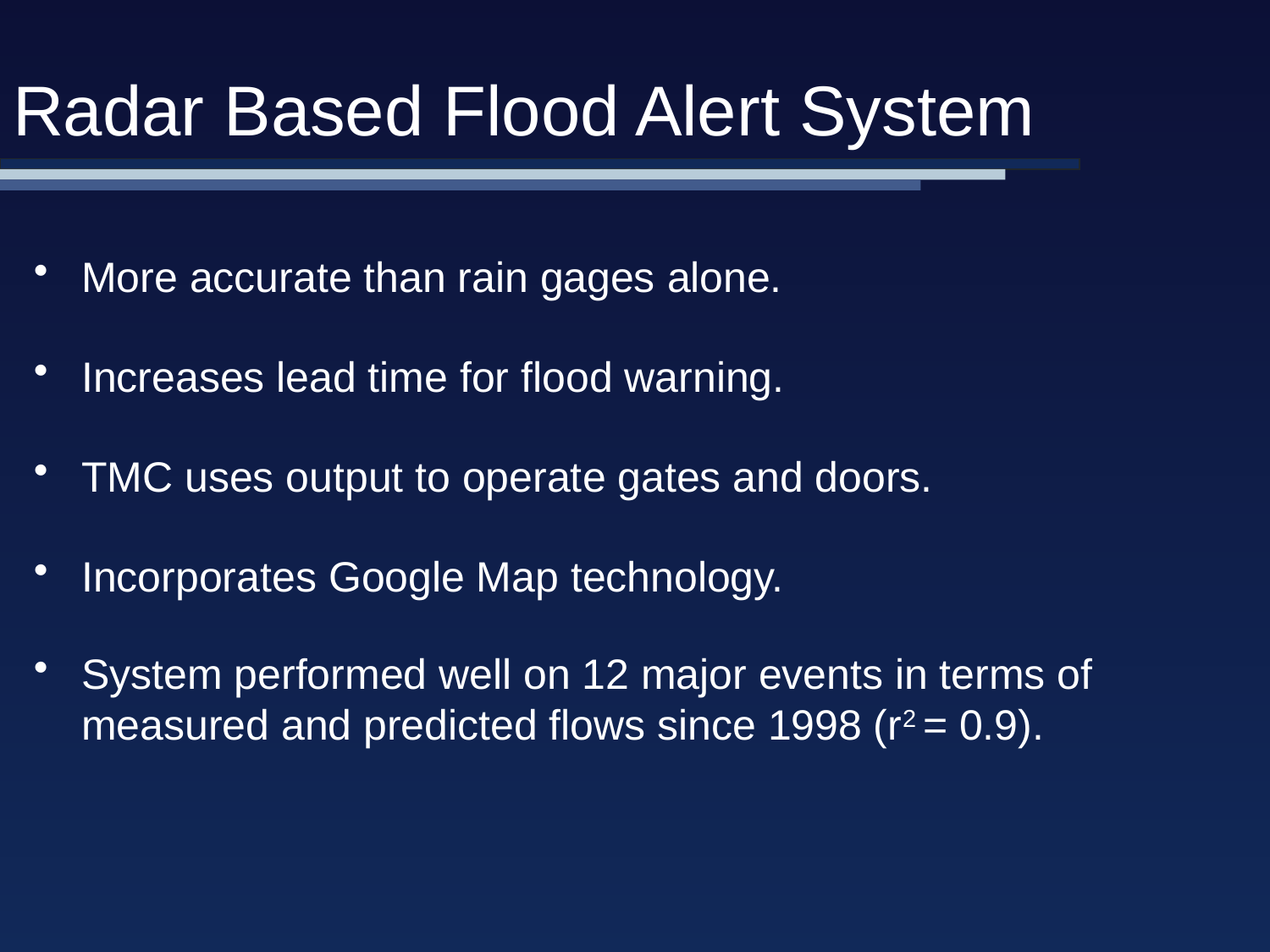

Radar Based Flood Alert System

More accurate than rain gages alone.
Increases lead time for flood warning.
TMC uses output to operate gates and doors.
Incorporates Google Map technology.
System performed well on 12 major events in terms of measured and predicted flows since 1998 (r2 = 0.9).